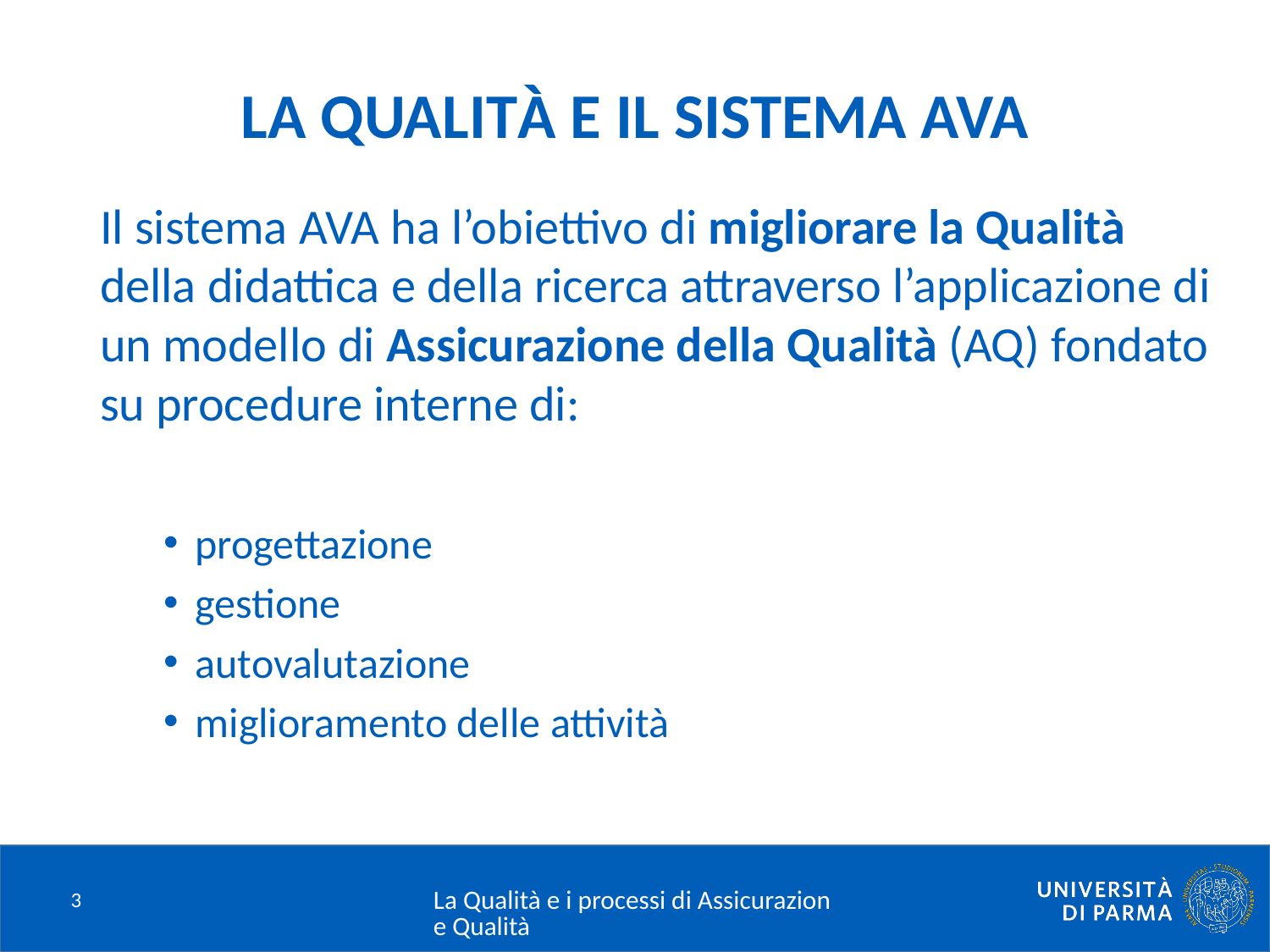

# LA QUALITÀ E IL SISTEMA AVA
Il sistema AVA ha l’obiettivo di migliorare la Qualità della didattica e della ricerca attraverso l’applicazione di un modello di Assicurazione della Qualità (AQ) fondato su procedure interne di:

progettazione
gestione
autovalutazione
miglioramento delle attività
3
La Qualità e i processi di Assicurazione Qualità